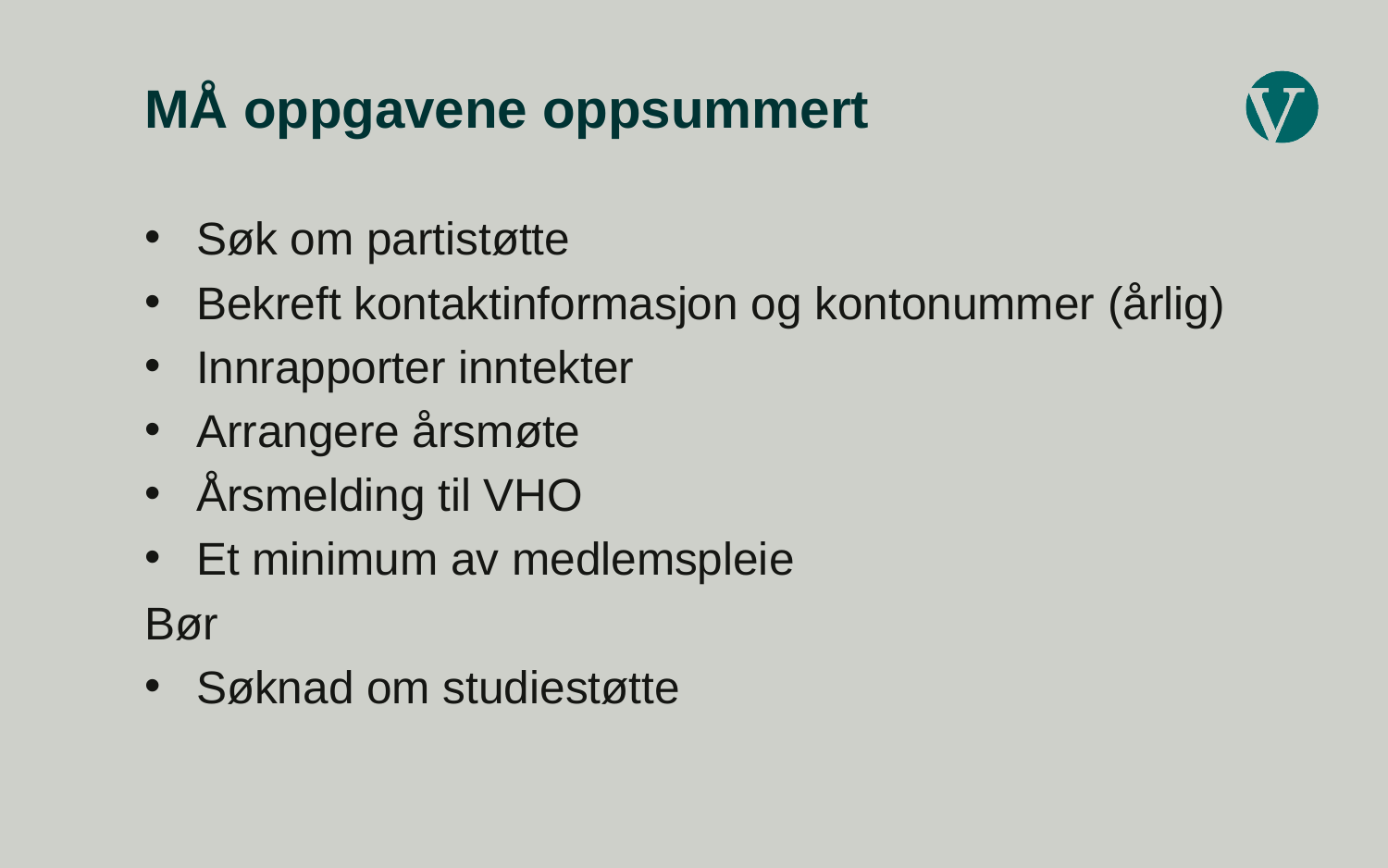

# MÅ oppgavene oppsummert
Søk om partistøtte
Bekreft kontaktinformasjon og kontonummer (årlig)
Innrapporter inntekter
Arrangere årsmøte
Årsmelding til VHO
Et minimum av medlemspleie
Bør
Søknad om studiestøtte